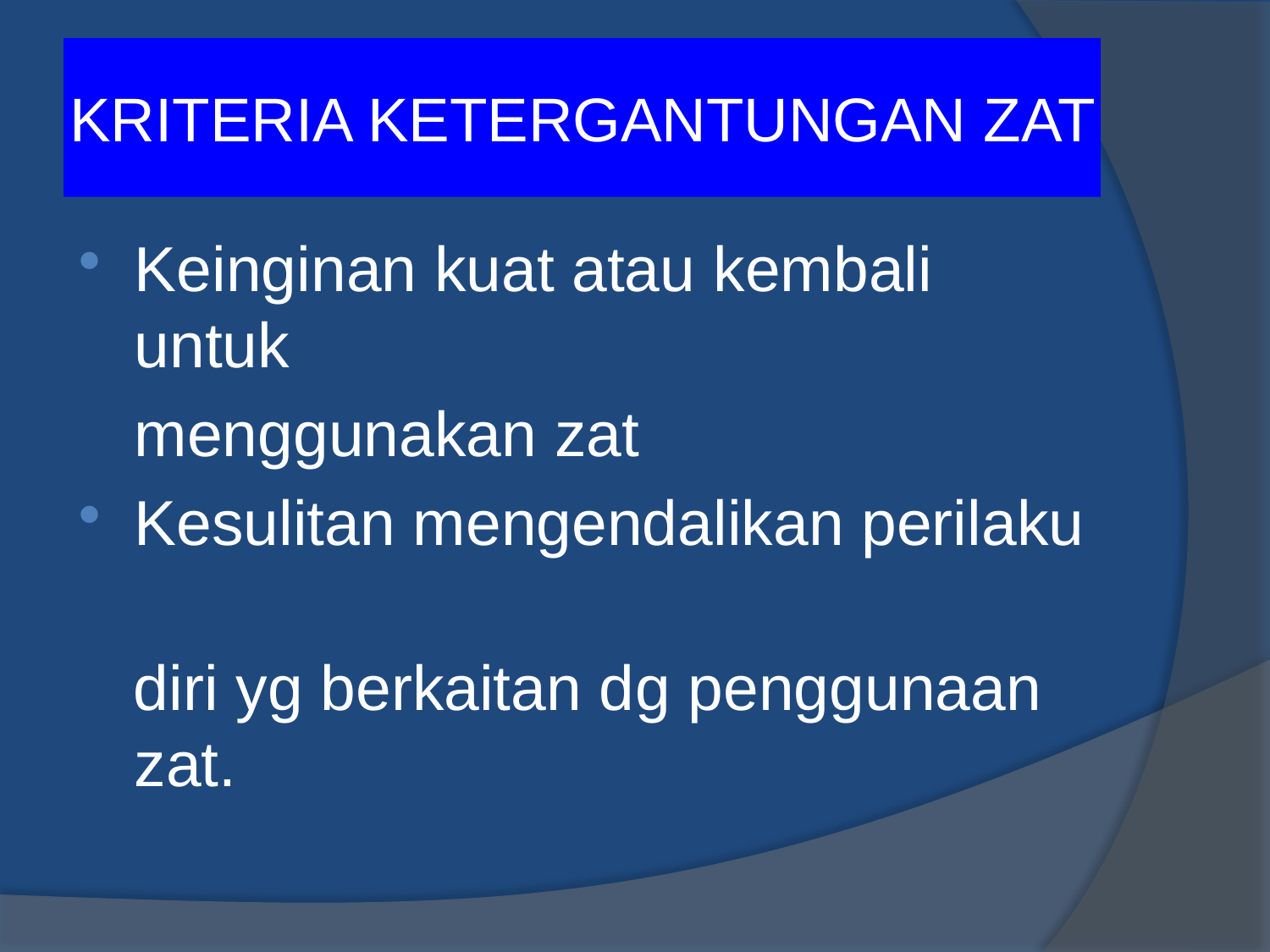

# KRITERIA KETERGANTUNGAN ZAT
Keinginan kuat atau kembali untuk
	menggunakan zat
Kesulitan mengendalikan perilaku
   diri yg berkaitan dg penggunaan  zat.